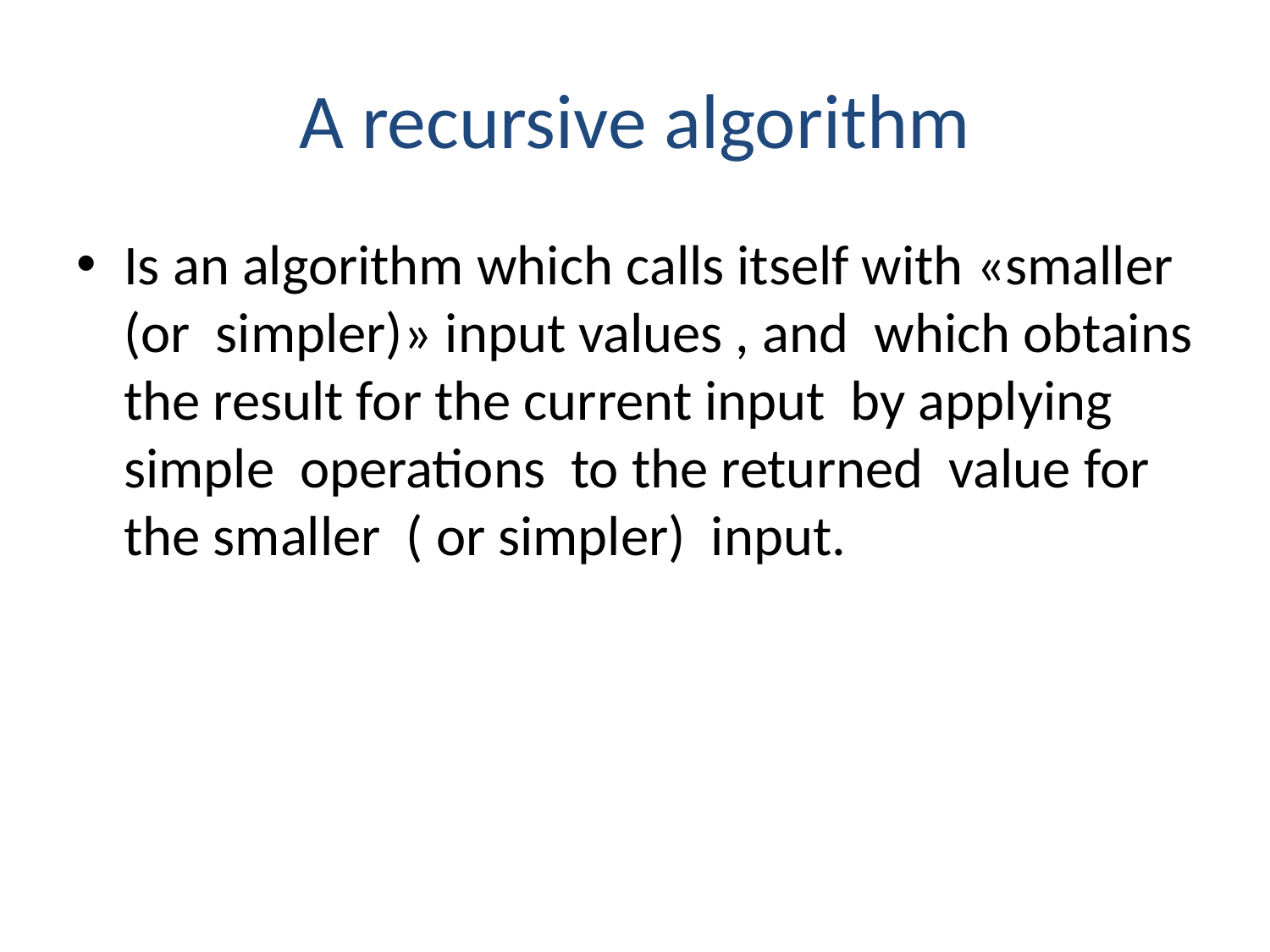

# A recursive algorithm
Is an algorithm which calls itself with «smaller (or  simpler)» input values , and  which obtains the result for the current input  by applying simple  operations  to the returned  value for the smaller  ( or simpler)  input.